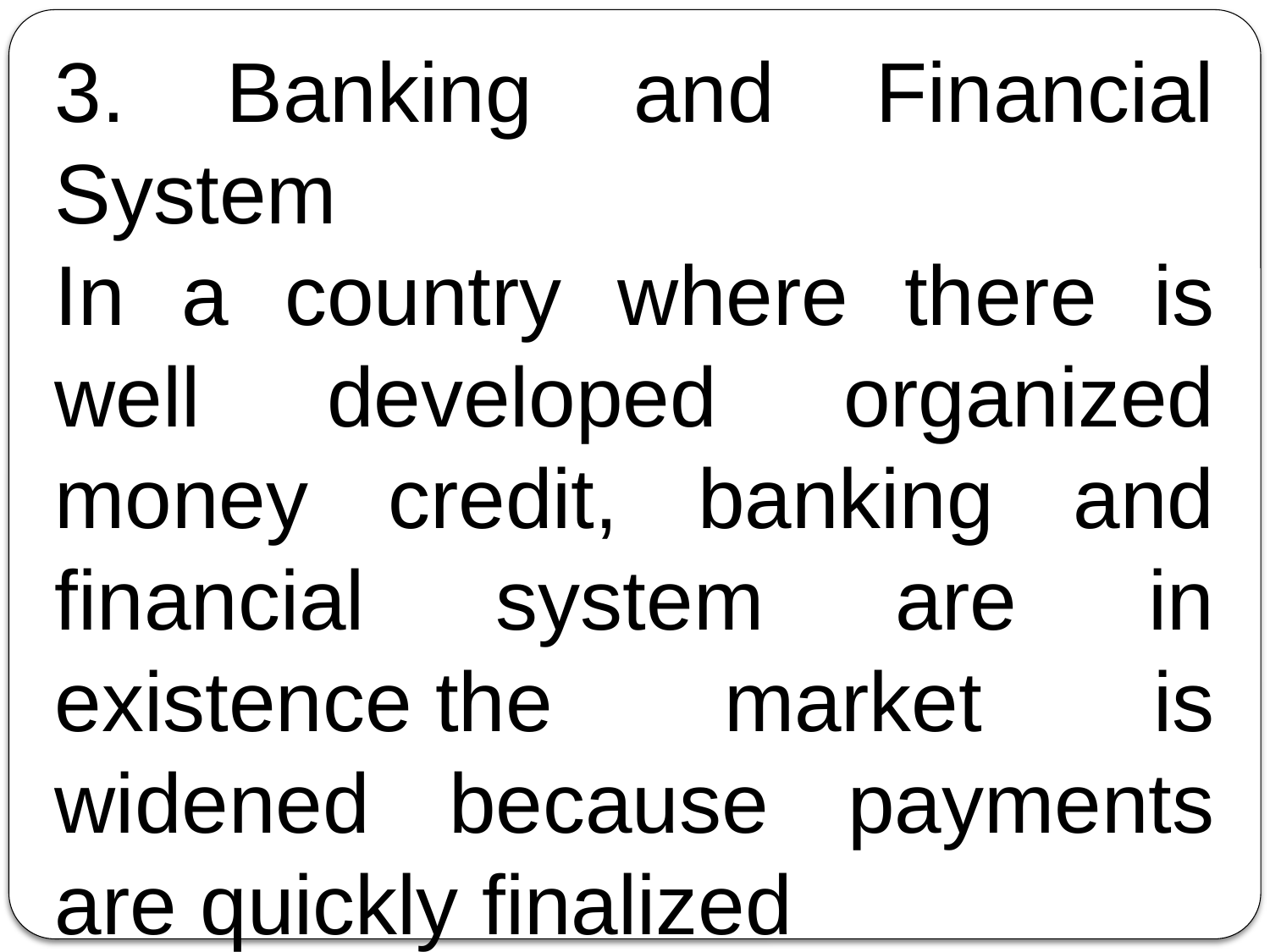

3. Banking and Financial System
In a country where there is well developed organized money credit, banking and financial system are in existence the market is widened because payments are quickly finalized